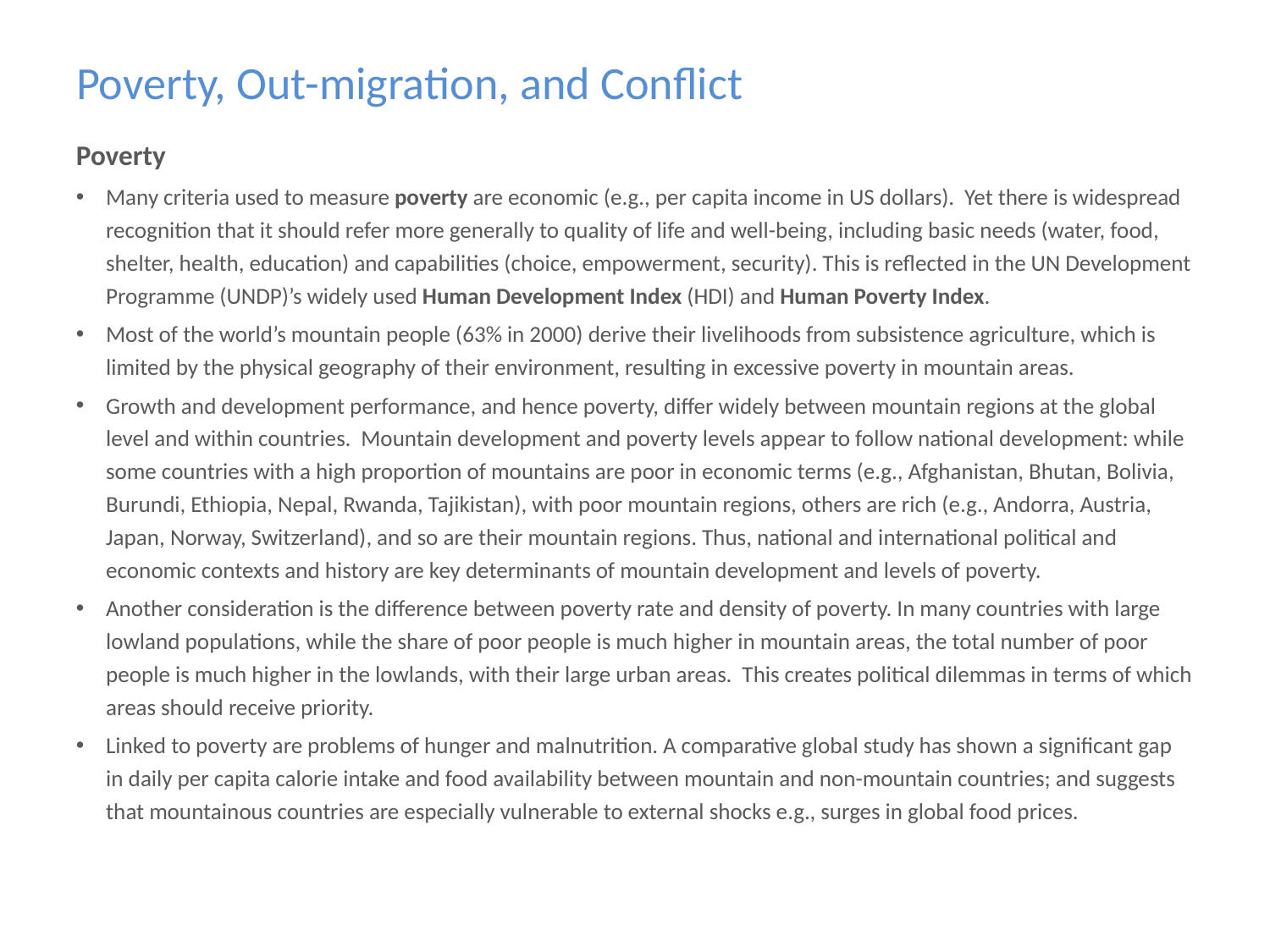

# Poverty, Out-migration, and Conflict
Poverty
Many criteria used to measure poverty are economic (e.g., per capita income in US dollars).  Yet there is widespread recognition that it should refer more generally to quality of life and well-being, including basic needs (water, food, shelter, health, education) and capabilities (choice, empowerment, security). This is reflected in the UN Development Programme (UNDP)’s widely used Human Development Index (HDI) and Human Poverty Index.
Most of the world’s mountain people (63% in 2000) derive their livelihoods from subsistence agriculture, which is limited by the physical geography of their environment, resulting in excessive poverty in mountain areas.
Growth and development performance, and hence poverty, differ widely between mountain regions at the global level and within countries.  Mountain development and poverty levels appear to follow national development: while some countries with a high proportion of mountains are poor in economic terms (e.g., Afghanistan, Bhutan, Bolivia, Burundi, Ethiopia, Nepal, Rwanda, Tajikistan), with poor mountain regions, others are rich (e.g., Andorra, Austria, Japan, Norway, Switzerland), and so are their mountain regions. Thus, national and international political and economic contexts and history are key determinants of mountain development and levels of poverty.
Another consideration is the difference between poverty rate and density of poverty. In many countries with large lowland populations, while the share of poor people is much higher in mountain areas, the total number of poor people is much higher in the lowlands, with their large urban areas.  This creates political dilemmas in terms of which areas should receive priority.
Linked to poverty are problems of hunger and malnutrition. A comparative global study has shown a significant gap in daily per capita calorie intake and food availability between mountain and non-mountain countries; and suggests that mountainous countries are especially vulnerable to external shocks e.g., surges in global food prices.